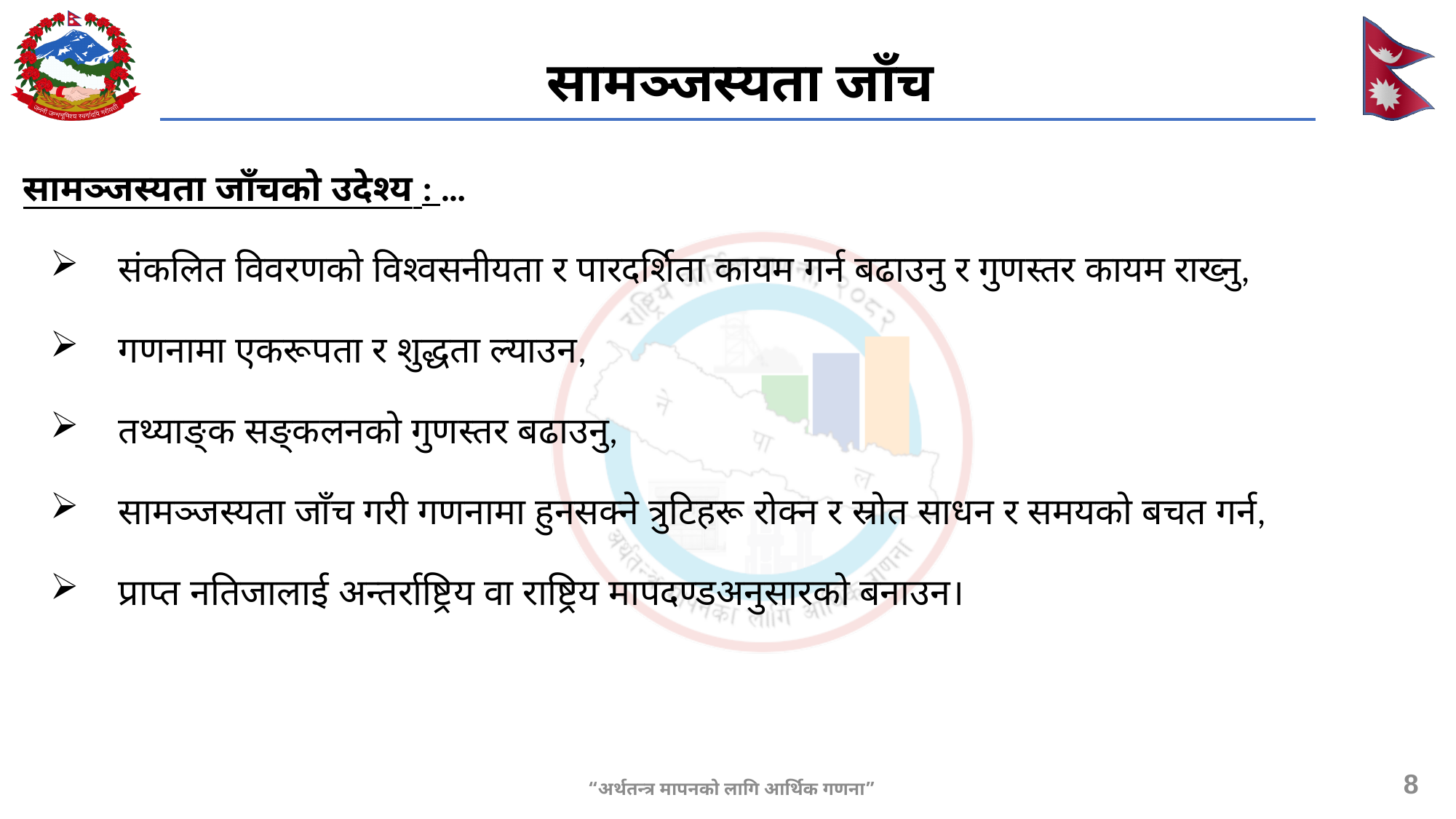

# सामञ्जस्यता जाँच
सामञ्जस्यता जाँचको उदेश्य : …
संकलित विवरणको विश्वसनीयता र पारदर्शिता कायम गर्न बढाउनु र गुणस्तर कायम राख्नु,
गणनामा एकरूपता र शुद्धता ल्याउन,
तथ्याङ्क सङ्कलनको गुणस्तर बढाउनु,
सामञ्जस्यता जाँच गरी गणनामा हुनसक्ने त्रुटिहरू रोक्न र स्रोत साधन र समयको बचत गर्न,
प्राप्त नतिजालाई अन्तर्राष्ट्रिय वा राष्ट्रिय मापदण्डअनुसारको बनाउन।
8
“अर्थतन्त्र मापनको लागि आर्थिक गणना”